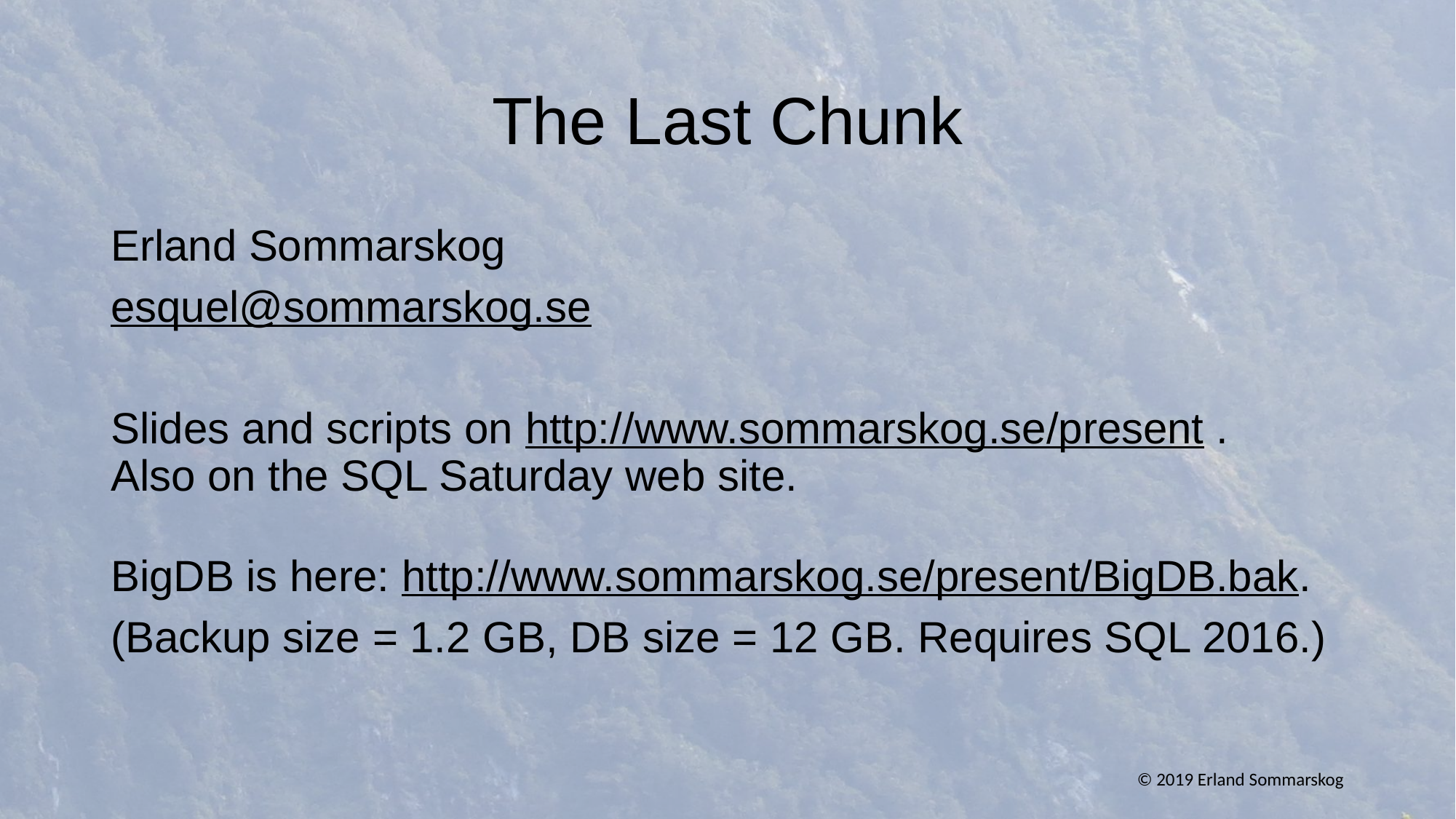

# The Last Chunk
Erland Sommarskog
esquel@sommarskog.se

Slides and scripts on http://www.sommarskog.se/present .
Also on the SQL Saturday web site.

BigDB is here: http://www.sommarskog.se/present/BigDB.bak.
(Backup size = 1.2 GB, DB size = 12 GB. Requires SQL 2016.)

© 2019 Erland Sommarskog